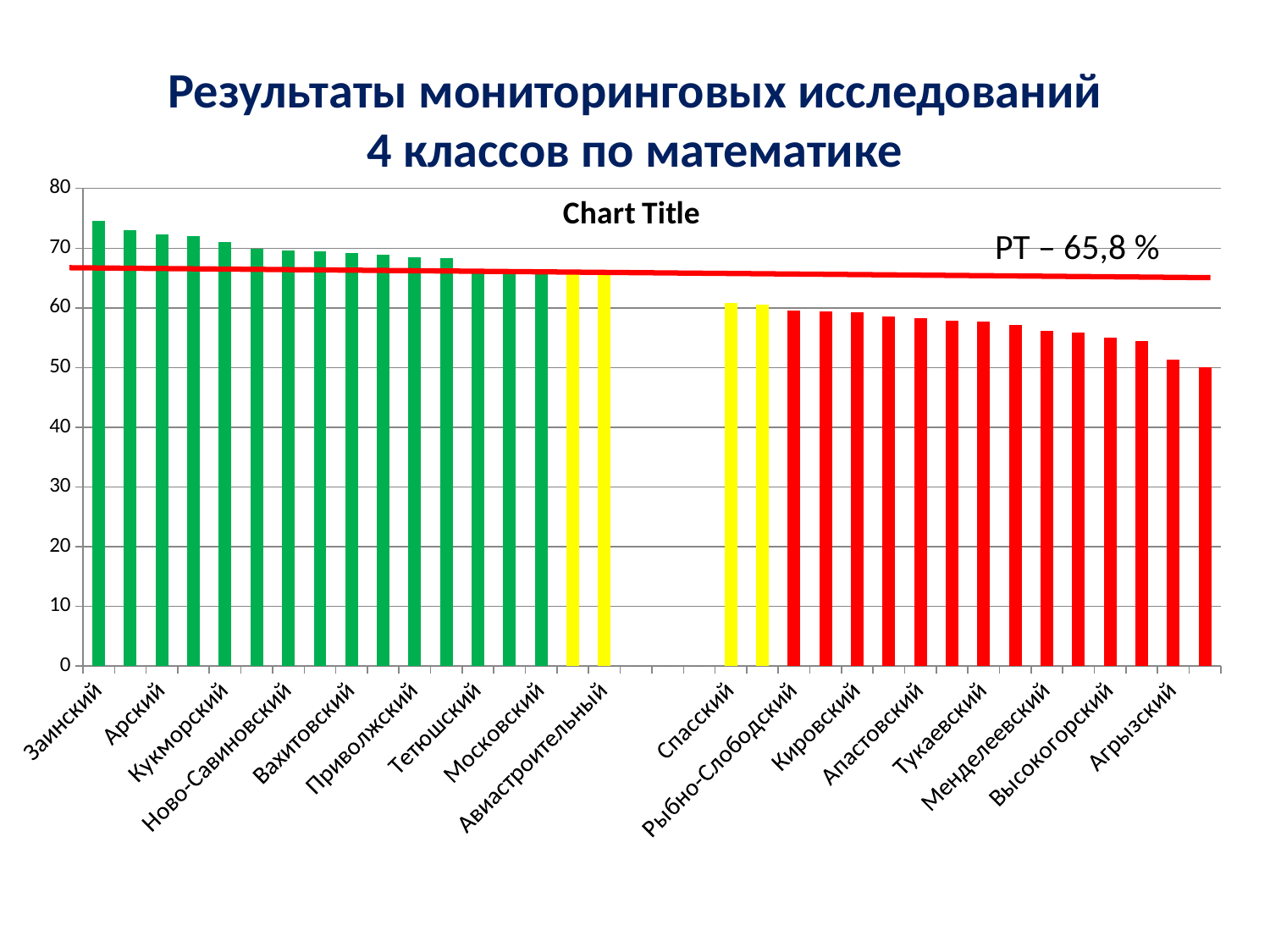

# Результаты мониторинговых исследований 4 классов по математике

### Chart:

| Category |  |
|---|---|
| Заинский | 74.51 |
| Актанышский | 73.03 |
| Арский | 72.29 |
| Буинский | 72.07 |
| Кукморский | 71.08 |
| Нижнекамский | 69.95 |
| Ново-Савиновский | 69.55 |
| Советский | 69.44000000000003 |
| Вахитовский | 69.21 |
| Мамадышский | 68.93 |
| Приволжский | 68.51 |
| г.Набережные Челны | 68.39 |
| Тетюшский | 66.35 |
| Алексеевский | 66.3 |
| Московский | 65.75 |
| Атнинский | 65.67999999999998 |
| Авиастроительный | 65.66 |
|  | 0.0 |
|  | 0.0 |
|  | 0.0 |
| Спасский | 60.78 |
| Бавлинский | 60.56 |
| Рыбно-Слободский | 59.55 |
| Лаишевский | 59.45 |
| Кировский | 59.22000000000001 |
| Чистопольский | 58.58 |
| Апастовский | 58.32 |
| Камско-Устьинский | 57.79000000000001 |
| Тукаевский | 57.72000000000001 |
| Верхнеуслонский | 57.11 |
| Менделеевский | 56.18 |
| Муслюмовский | 55.82 |
| Высокогорский | 55.05 |
| Мензелинский | 54.48 |
| Агрызский | 51.34 |
| Ютазинский | 50.02 |
РТ – 65,8 %